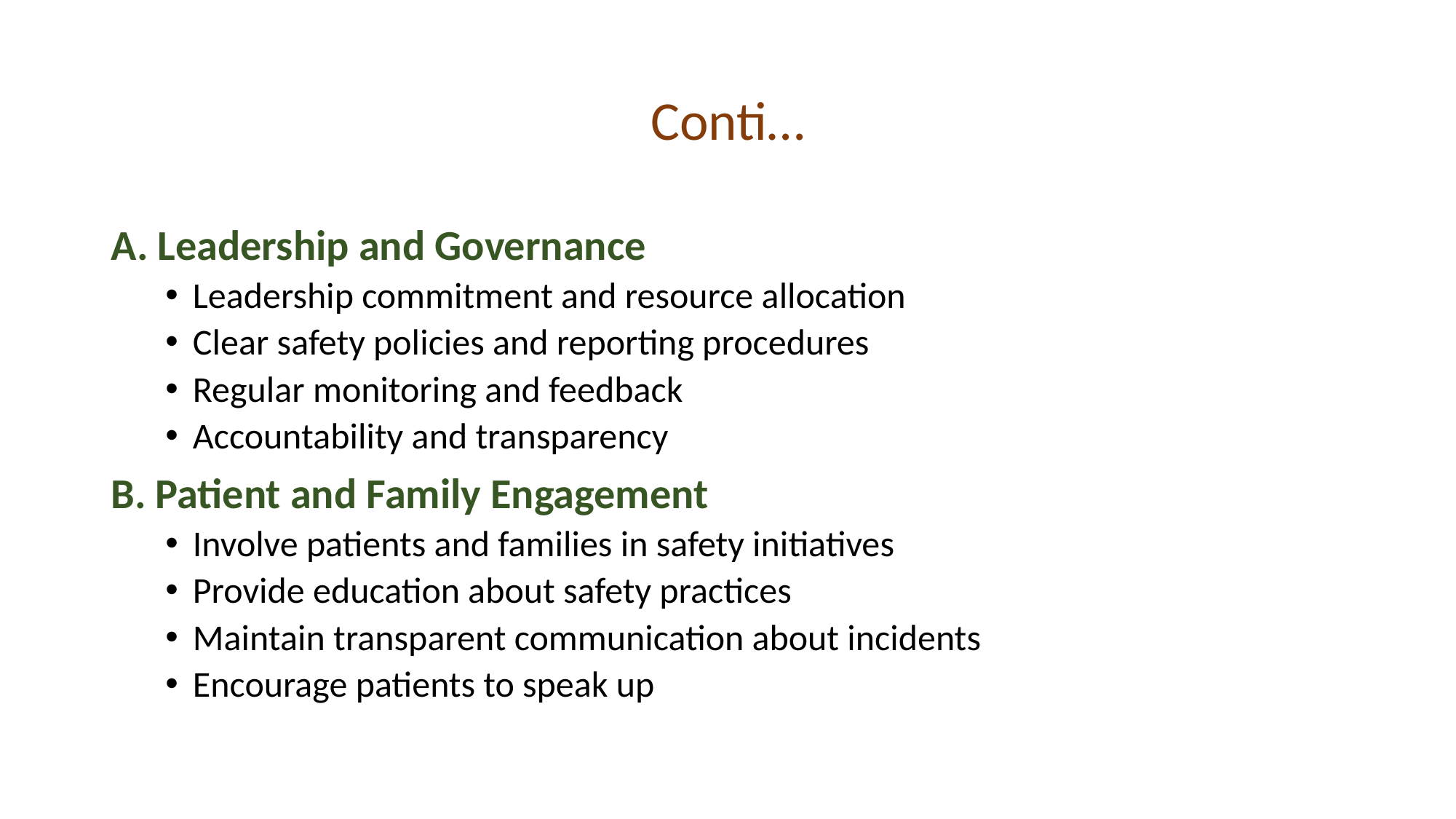

# Conti…
A. Leadership and Governance
Leadership commitment and resource allocation
Clear safety policies and reporting procedures
Regular monitoring and feedback
Accountability and transparency
B. Patient and Family Engagement
Involve patients and families in safety initiatives
Provide education about safety practices
Maintain transparent communication about incidents
Encourage patients to speak up